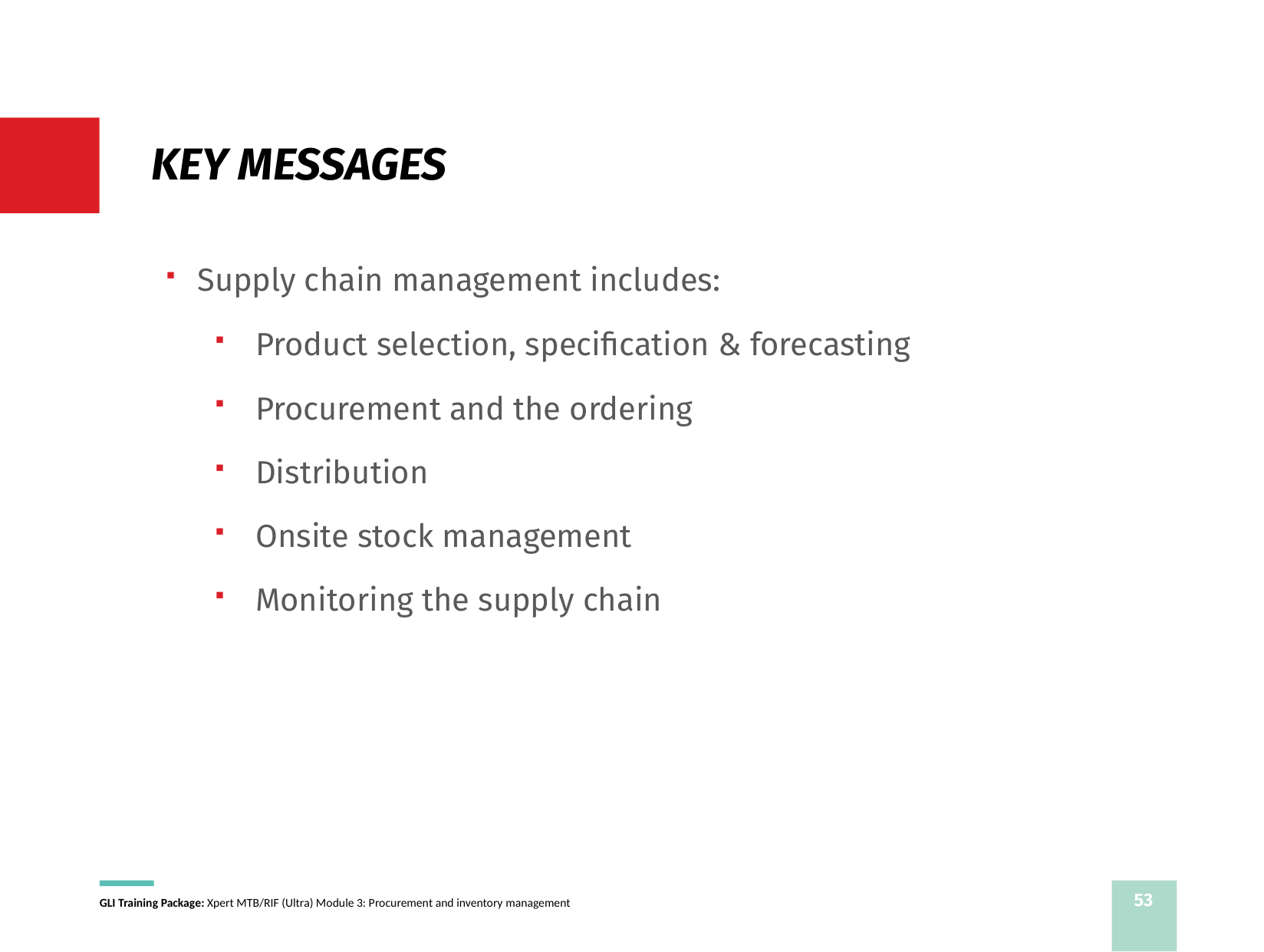

# KEY MESSAGES

Supply chain management includes:
Product selection, specification & forecasting
Procurement and the ordering
Distribution
Onsite stock management
Monitoring the supply chain